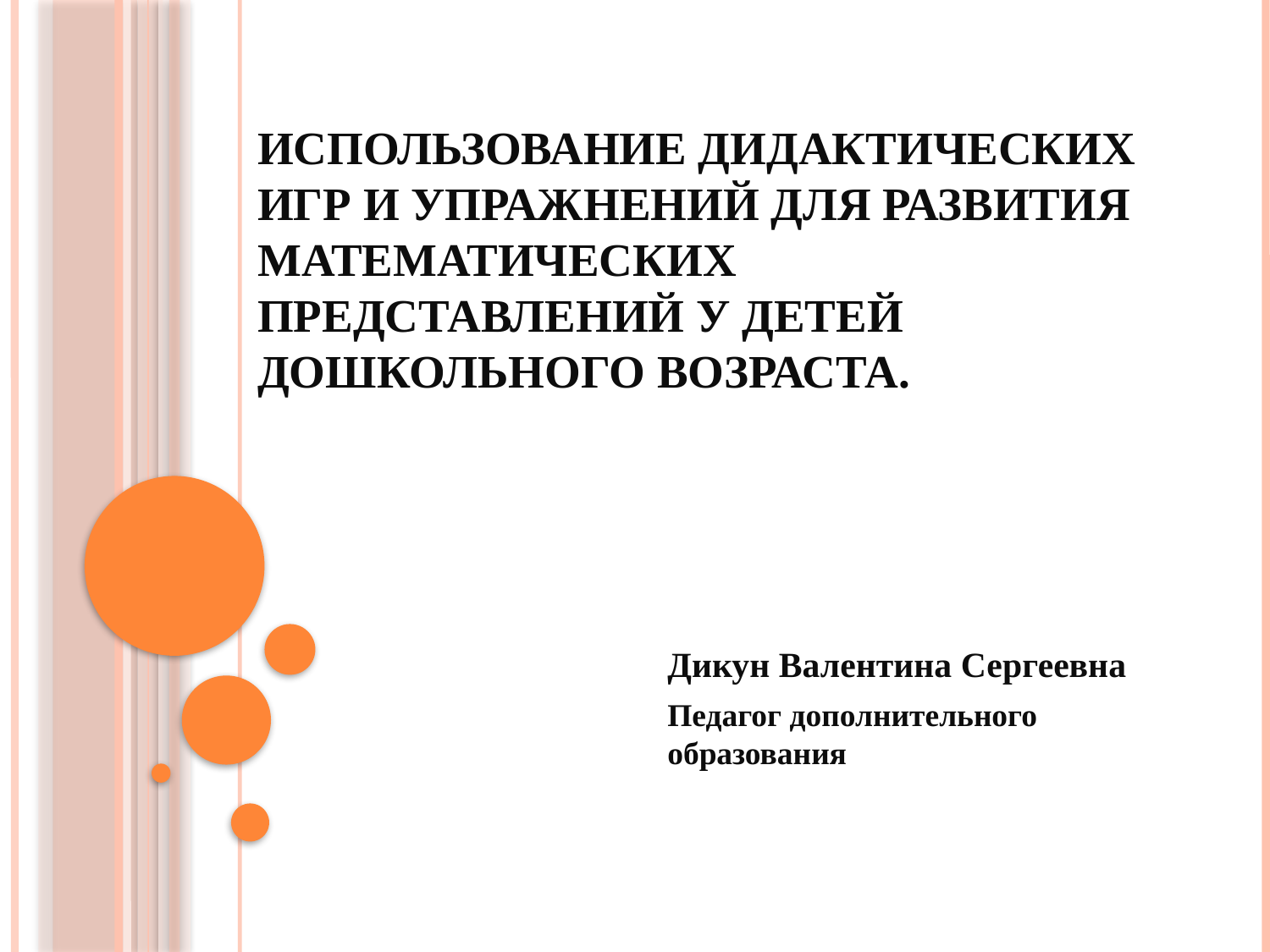

# Использование дидактических игр и упражнений для развития математических представлений у детей дошкольного возраста.
Дикун Валентина Сергеевна
Педагог дополнительного образования